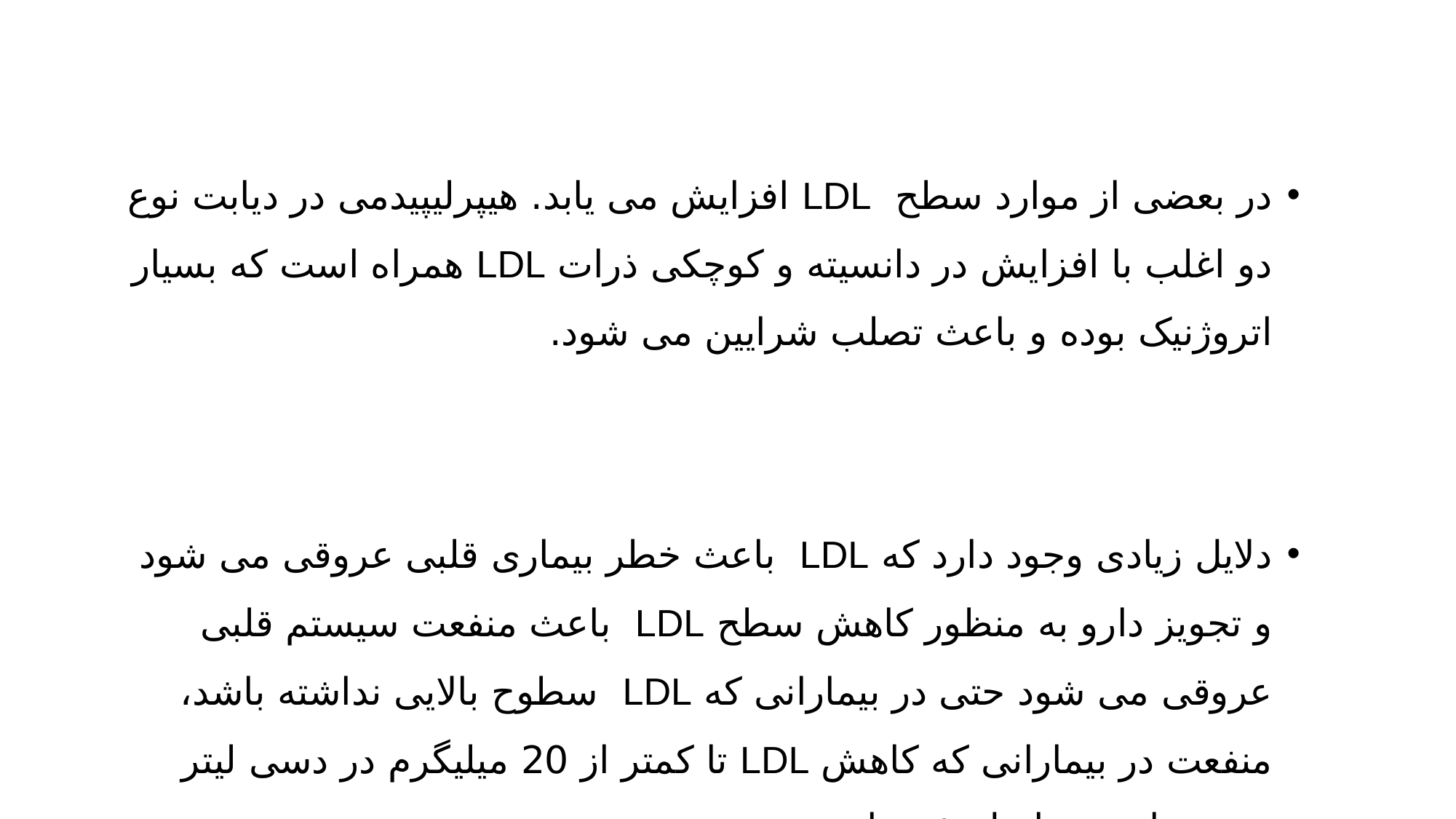

در بعضی از موارد سطح  LDL افزایش می یابد. هیپرلیپیدمی در دیابت نوع دو اغلب با افزایش در دانسیته و کوچکی ذرات LDL همراه است که بسیار اتروژنیک بوده و باعث تصلب شرایین می شود.

دلایل زیادی وجود دارد که LDL  باعث خطر بیماری قلبی عروقی می شود و تجویز دارو به منظور کاهش سطح LDL  باعث منفعت سیستم قلبی عروقی می شود حتی در بیمارانی که LDL  سطوح بالایی نداشته باشد، منفعت در بیمارانی که کاهش LDL تا کمتر از 20 میلیگرم در دسی لیتر رسیده است حاصل شده است.